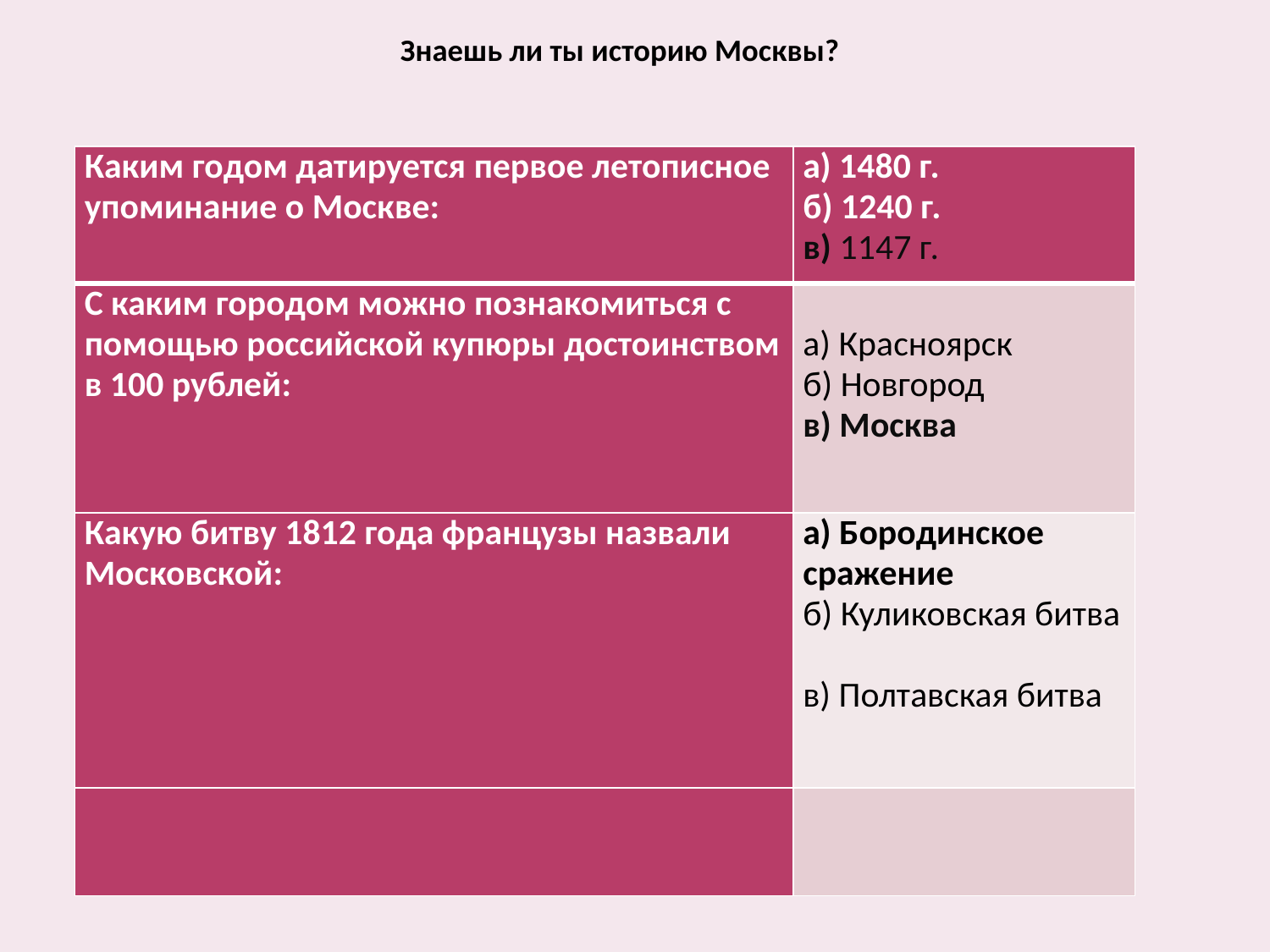

# Знаешь ли ты историю Москвы?
| Каким годом датируется первое летописное упоминание о Москве: | а) 1480 г. б) 1240 г. в) 1147 г. |
| --- | --- |
| С каким городом можно познакомиться с помощью российской купюры достоинством в 100 рублей: | а) Красноярск б) Новгород в) Москва |
| Какую битву 1812 года французы назвали Московской: | а) Бородинское сражение б) Куликовская битва в) Полтавская битва |
|  |  |